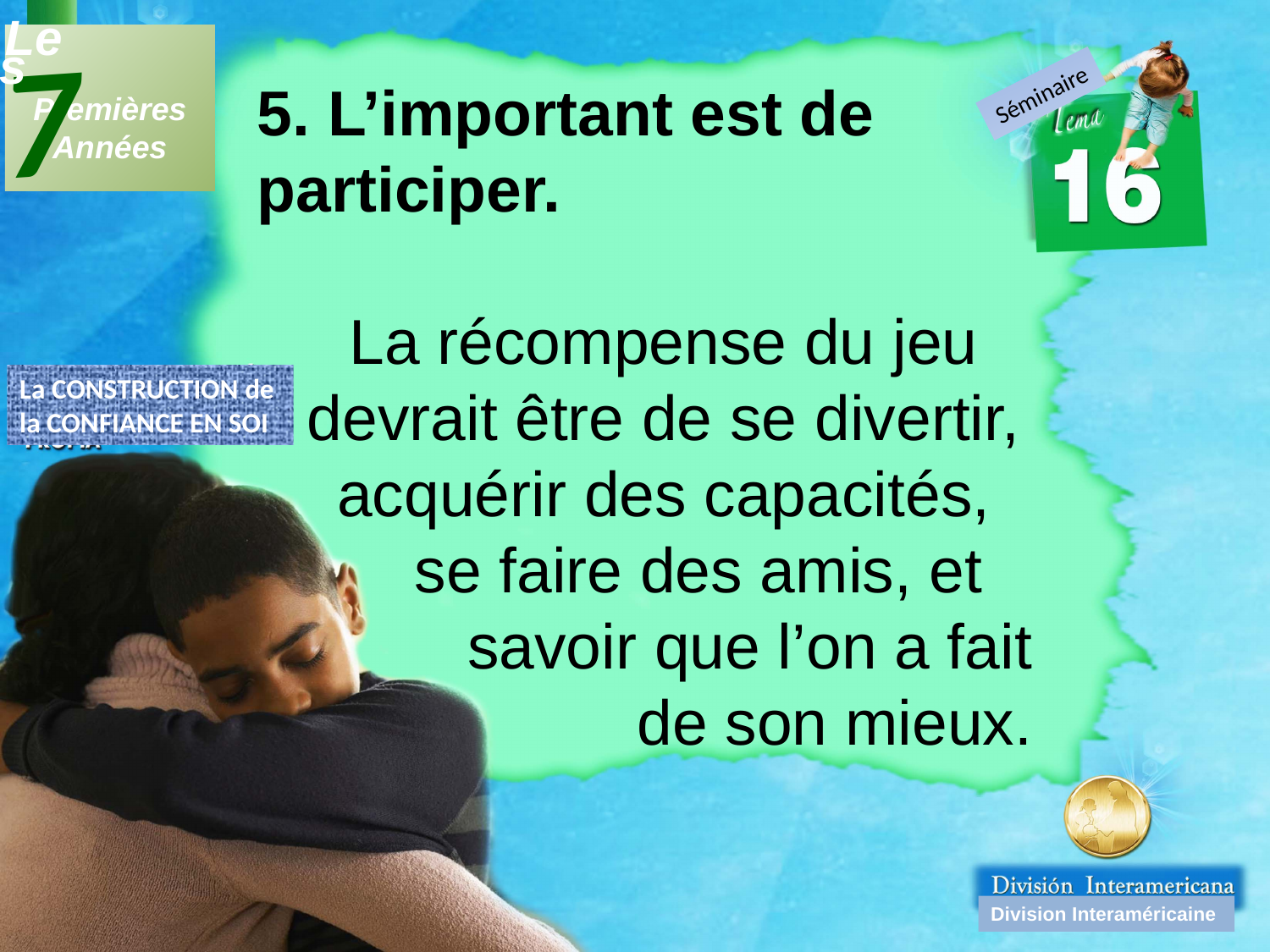

7
Les
         Premières
Années
5. L’important est de  participer.

La récompense du jeu devrait être de se divertir, acquérir des capacités,
    se faire des amis, et
     savoir que l’on a fait de son mieux.
Séminaire
La CONSTRUCTION de
la CONFIANCE EN SOI
Division Interaméricaine